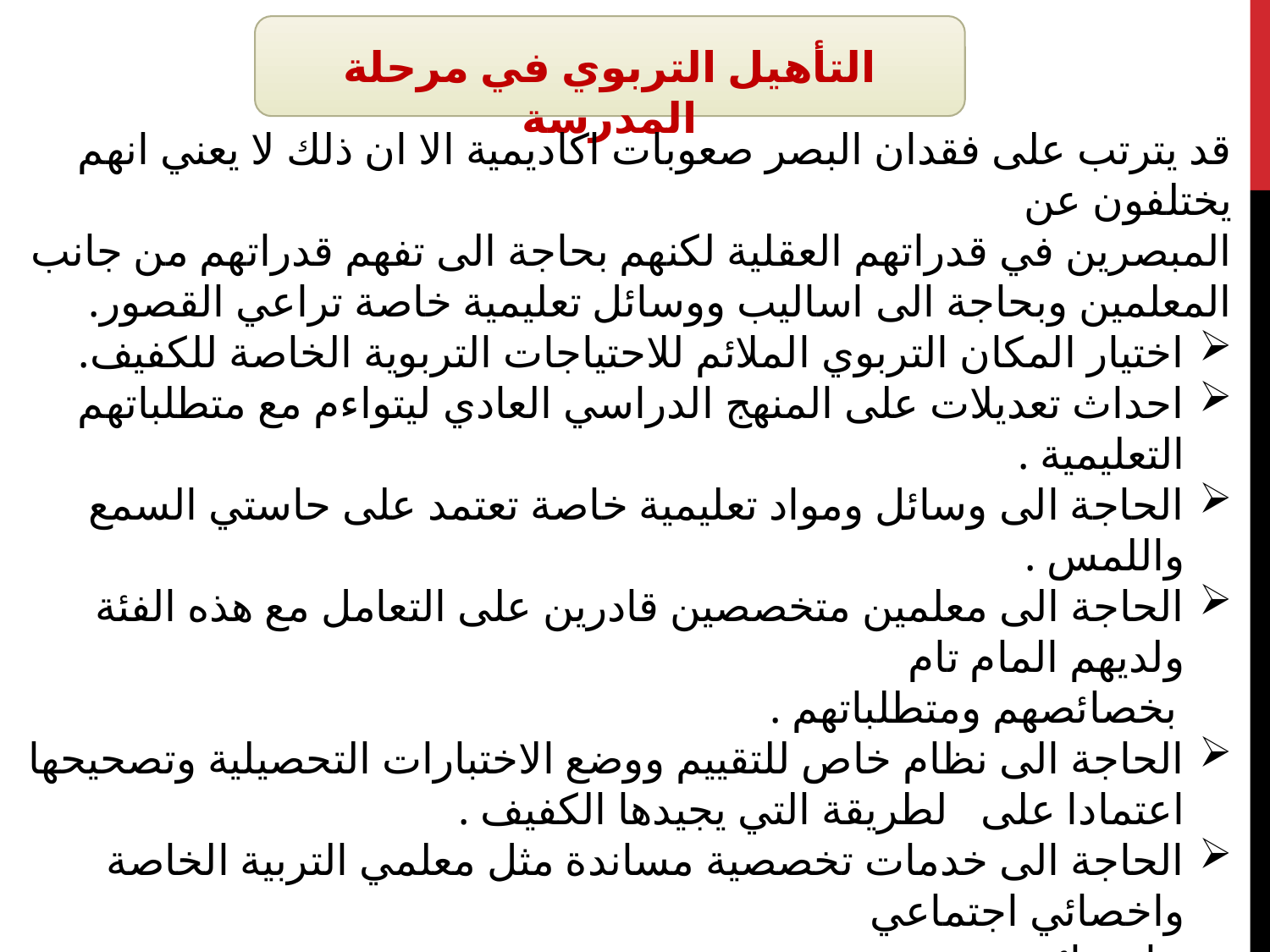

التأهيل التربوي في مرحلة المدرسة
قد يترتب على فقدان البصر صعوبات اكاديمية الا ان ذلك لا يعني انهم يختلفون عن
المبصرين في قدراتهم العقلية لكنهم بحاجة الى تفهم قدراتهم من جانب المعلمين وبحاجة الى اساليب ووسائل تعليمية خاصة تراعي القصور.
اختيار المكان التربوي الملائم للاحتياجات التربوية الخاصة للكفيف.
احداث تعديلات على المنهج الدراسي العادي ليتواءم مع متطلباتهم التعليمية .
الحاجة الى وسائل ومواد تعليمية خاصة تعتمد على حاستي السمع واللمس .
الحاجة الى معلمين متخصصين قادرين على التعامل مع هذه الفئة ولديهم المام تام
     بخصائصهم ومتطلباتهم .
الحاجة الى نظام خاص للتقييم ووضع الاختبارات التحصيلية وتصحيحها اعتمادا على   لطريقة التي يجيدها الكفيف .
الحاجة الى خدمات تخصصية مساندة مثل معلمي التربية الخاصة واخصائي اجتماعي
     واخصائي نفسي ...
   ان نجاح الطالب في اجتياز مرحلة المدرسة يعتمد بشكل اساسي على مرحلة التأهيل
    السابقة (ما قبل المدرسة ) ومدى ما يحققه منها من نجاح في المهارات المتعلقة بإجادة
    طريقة برايل قراءة وكتابة ومهارات التنقل والتوجه والحركة والمهارات الاستقلالية
    والسلوك التكيفي والمهارات الاجتماعية واللغوية .